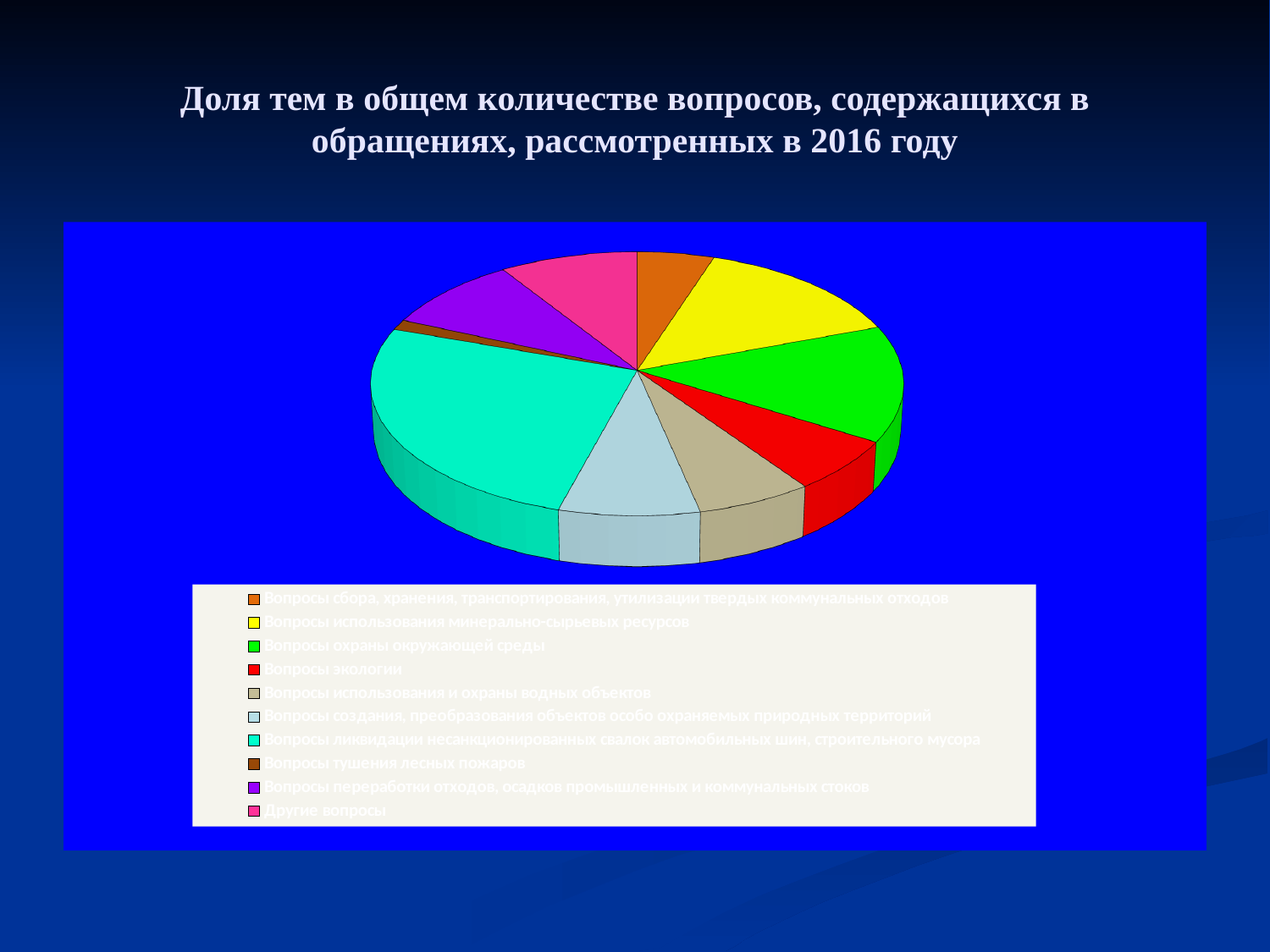

# Доля тем в общем количестве вопросов, содержащихся в обращениях, рассмотренных в 2016 году

[unsupported chart]